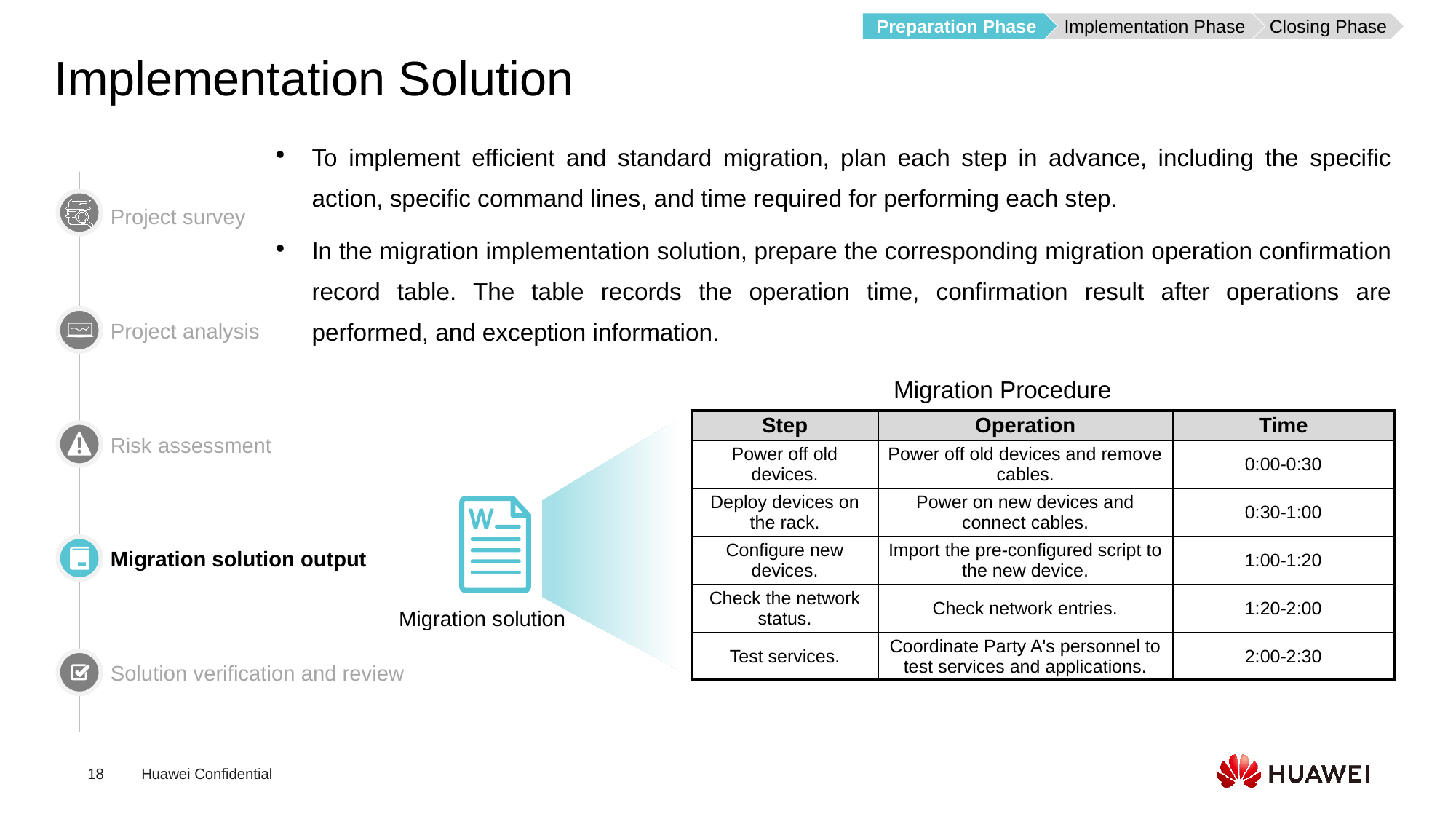

Preparation Phase
Implementation Phase
Closing Phase
# Implementation Solution
To implement efficient and standard migration, plan each step in advance, including the specific action, specific command lines, and time required for performing each step.
In the migration implementation solution, prepare the corresponding migration operation confirmation record table. The table records the operation time, confirmation result after operations are performed, and exception information.
Project survey

Project analysis

Migration Procedure
| Step | Operation | Time |
| --- | --- | --- |
| Power off old devices. | Power off old devices and remove cables. | 0:00-0:30 |
| Deploy devices on the rack. | Power on new devices and connect cables. | 0:30-1:00 |
| Configure new devices. | Import the pre-configured script to the new device. | 1:00-1:20 |
| Check the network status. | Check network entries. | 1:20-2:00 |
| Test services. | Coordinate Party A's personnel to test services and applications. | 2:00-2:30 |
Risk assessment

Migration solution output

Migration solution
Solution verification and review